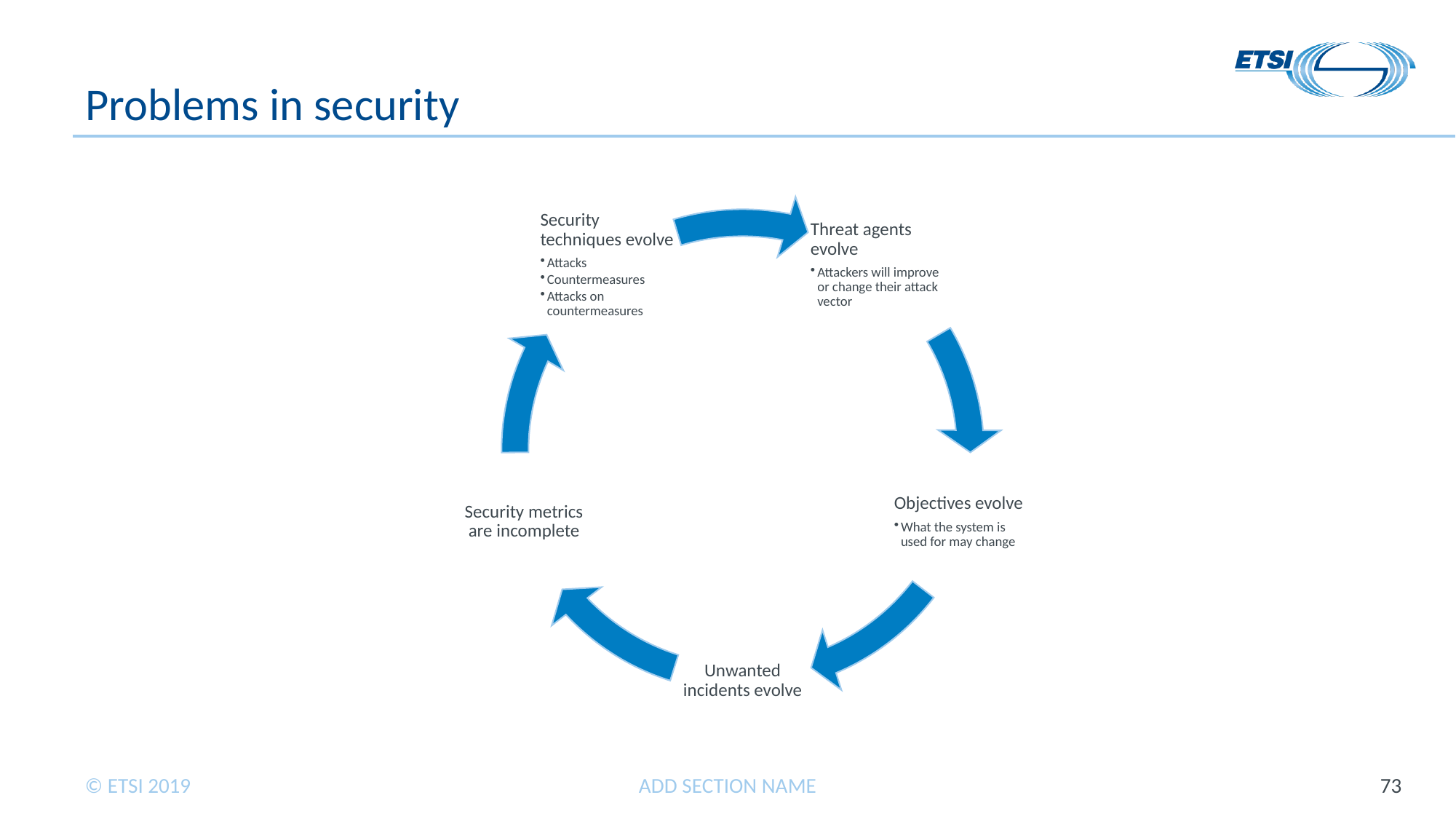

# Problems in security
Threat agents evolve
Attackers will improve or change their attack vector
Objectives evolve
What the system is used for may change
Unwanted incidents evolve
Security metrics are incomplete
Security techniques evolve
Attacks
Countermeasures
Attacks on countermeasures
ADD SECTION NAME